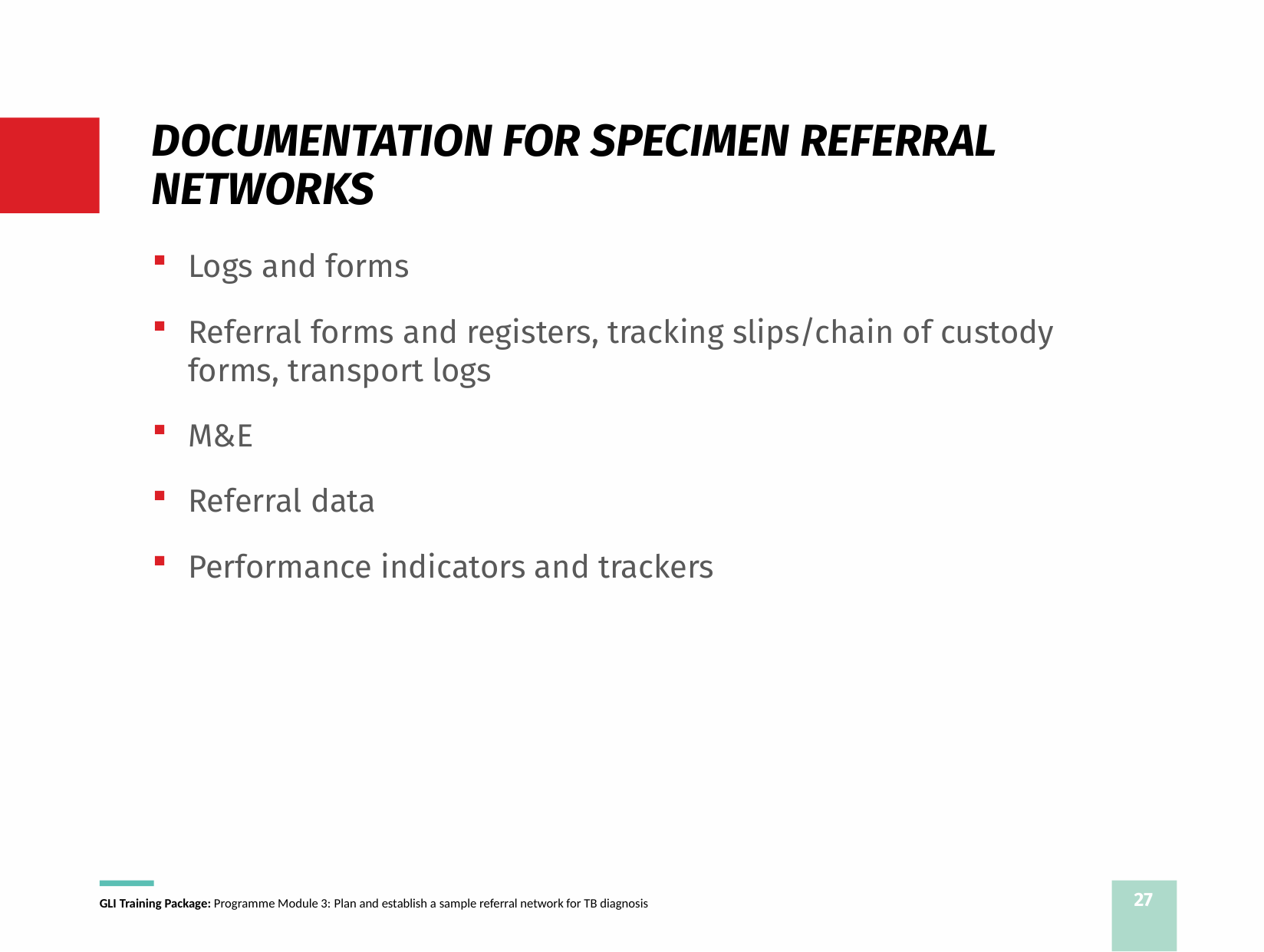

# DOCUMENTATION FOR SPECIMEN REFERRAL NETWORKS
Logs and forms
Referral forms and registers, tracking slips/chain of custody forms, transport logs
M&E
Referral data
Performance indicators and trackers